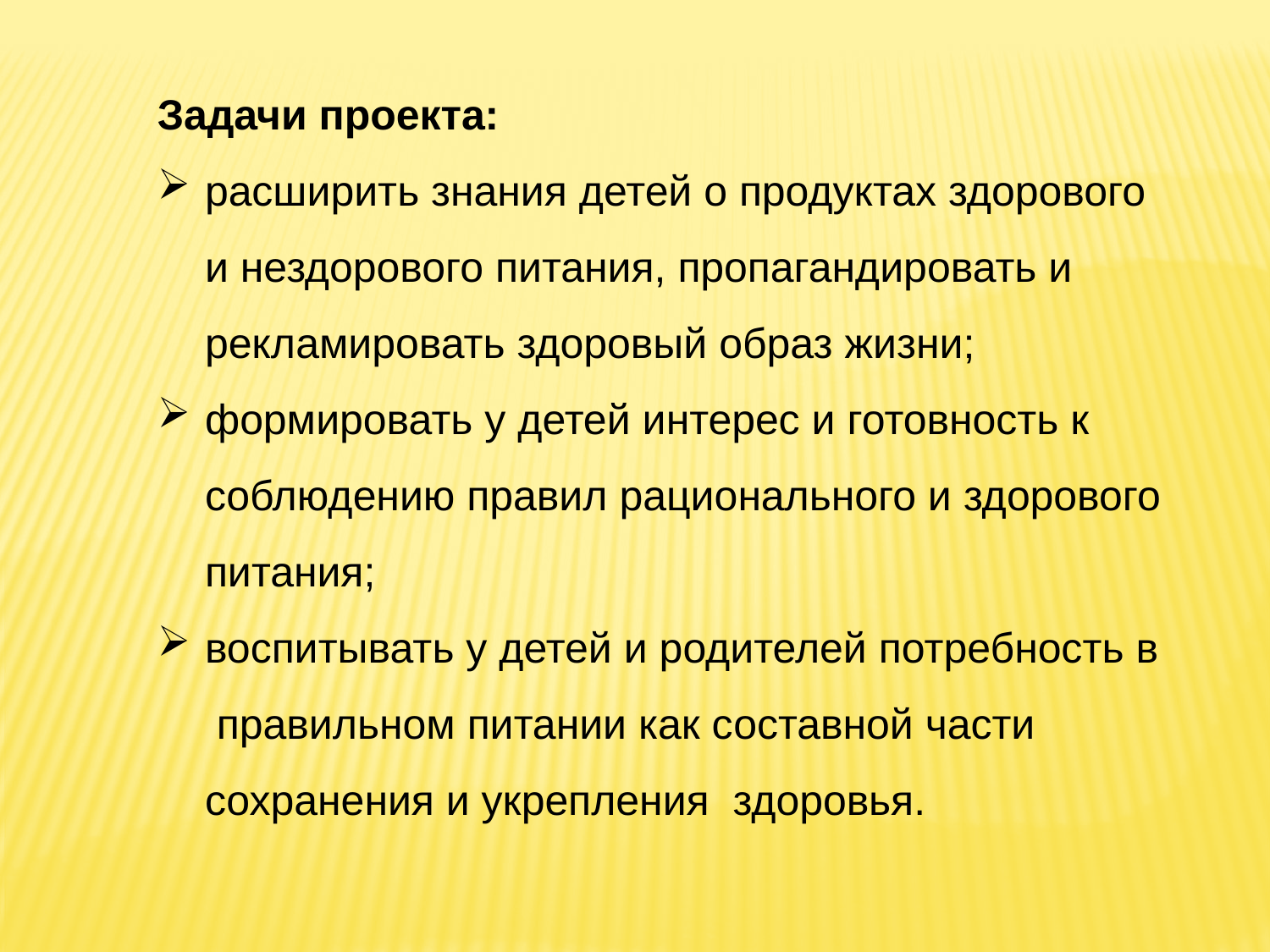

Задачи проекта:
расширить знания детей о продуктах здорового и нездорового питания, пропагандировать и рекламировать здоровый образ жизни;
формировать у детей интерес и готовность к соблюдению правил рационального и здорового питания;
воспитывать у детей и родителей потребность в  правильном питании как составной части сохранения и укрепления  здоровья.